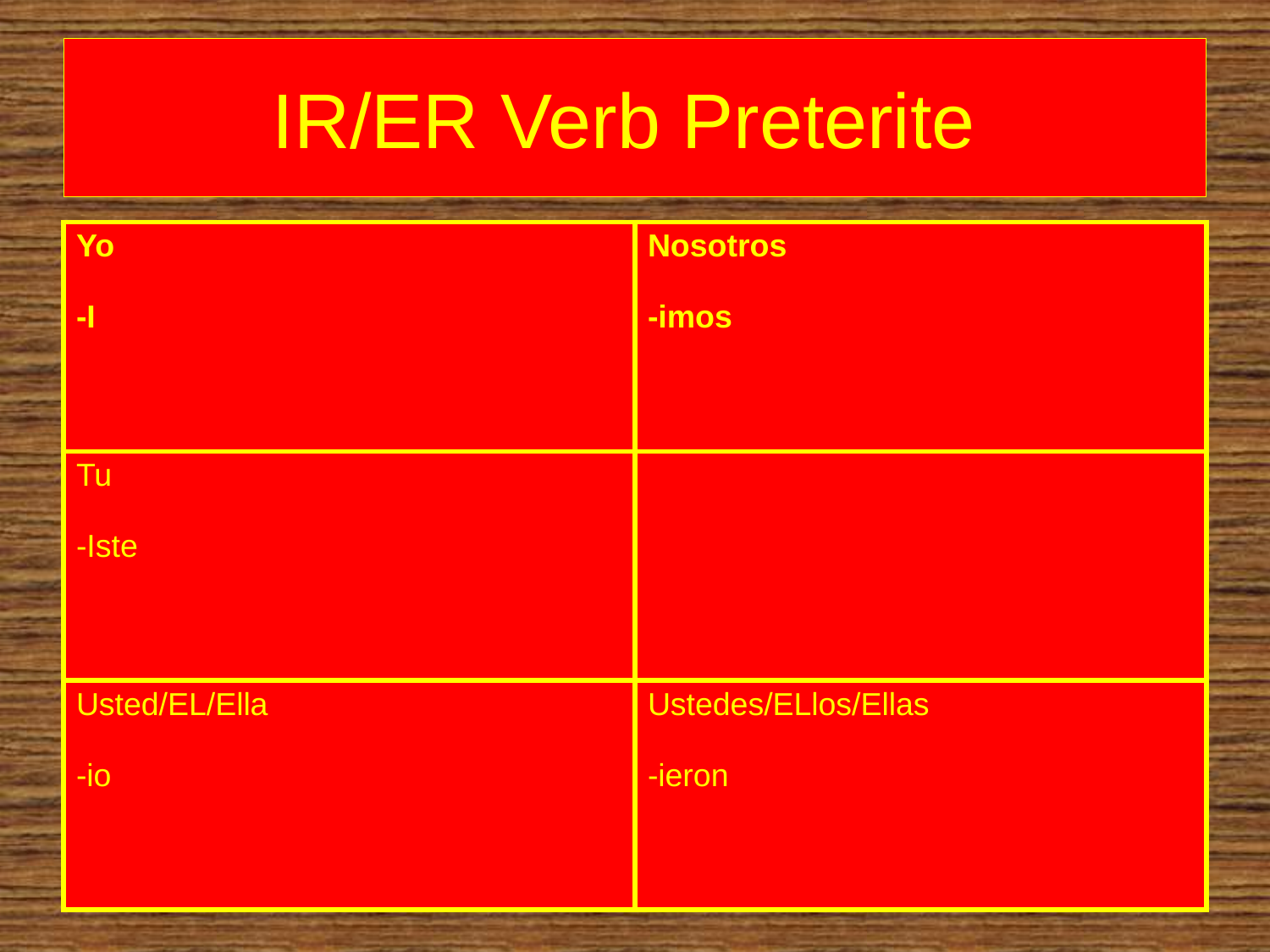

# IR/ER Verb Preterite
| Yo -I | Nosotros -imos |
| --- | --- |
| Tu -Iste |  |
| Usted/EL/Ella -io | Ustedes/ELlos/Ellas -ieron |